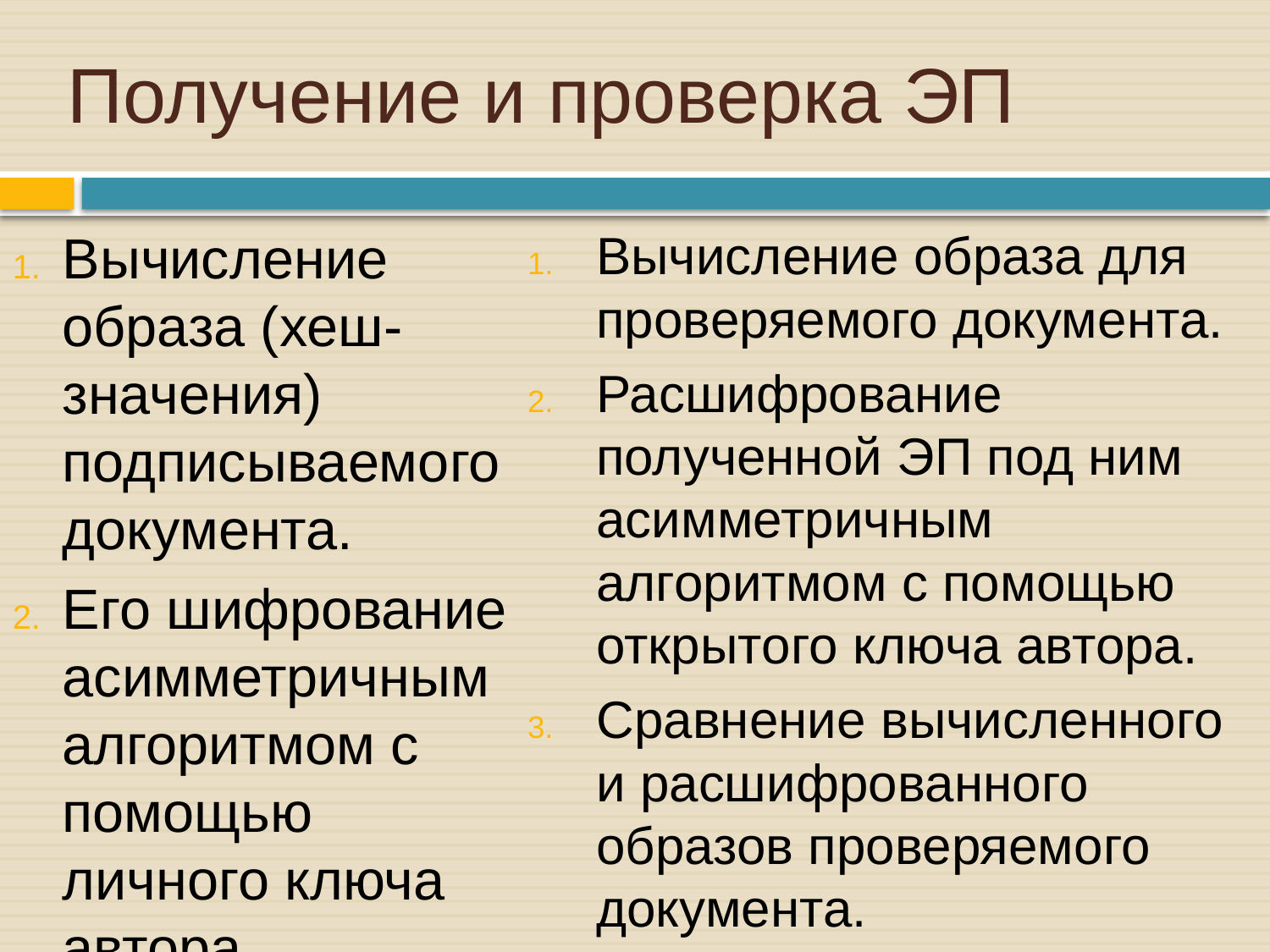

# Получение и проверка ЭП
Вычисление образа (хеш-значения) подписываемого документа.
Его шифрование асимметричным алгоритмом с помощью личного ключа автора.
Вычисление образа для проверяемого документа.
Расшифрование полученной ЭП под ним асимметричным алгоритмом с помощью открытого ключа автора.
Сравнение вычисленного и расшифрованного образов проверяемого документа.